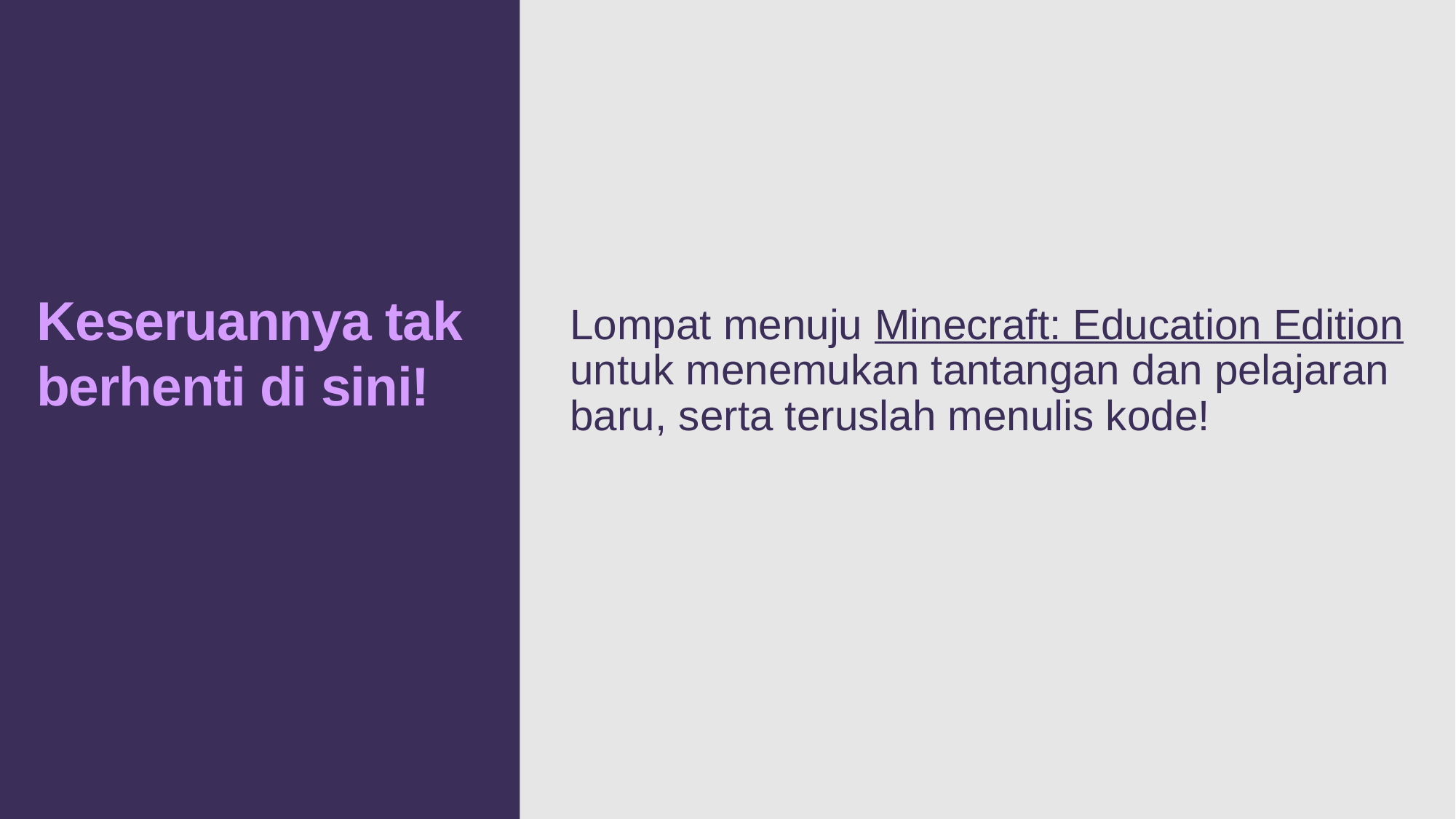

Lompat menuju Minecraft: Education Edition untuk menemukan tantangan dan pelajaran baru, serta teruslah menulis kode!

# Keseruannya tak berhenti di sini!